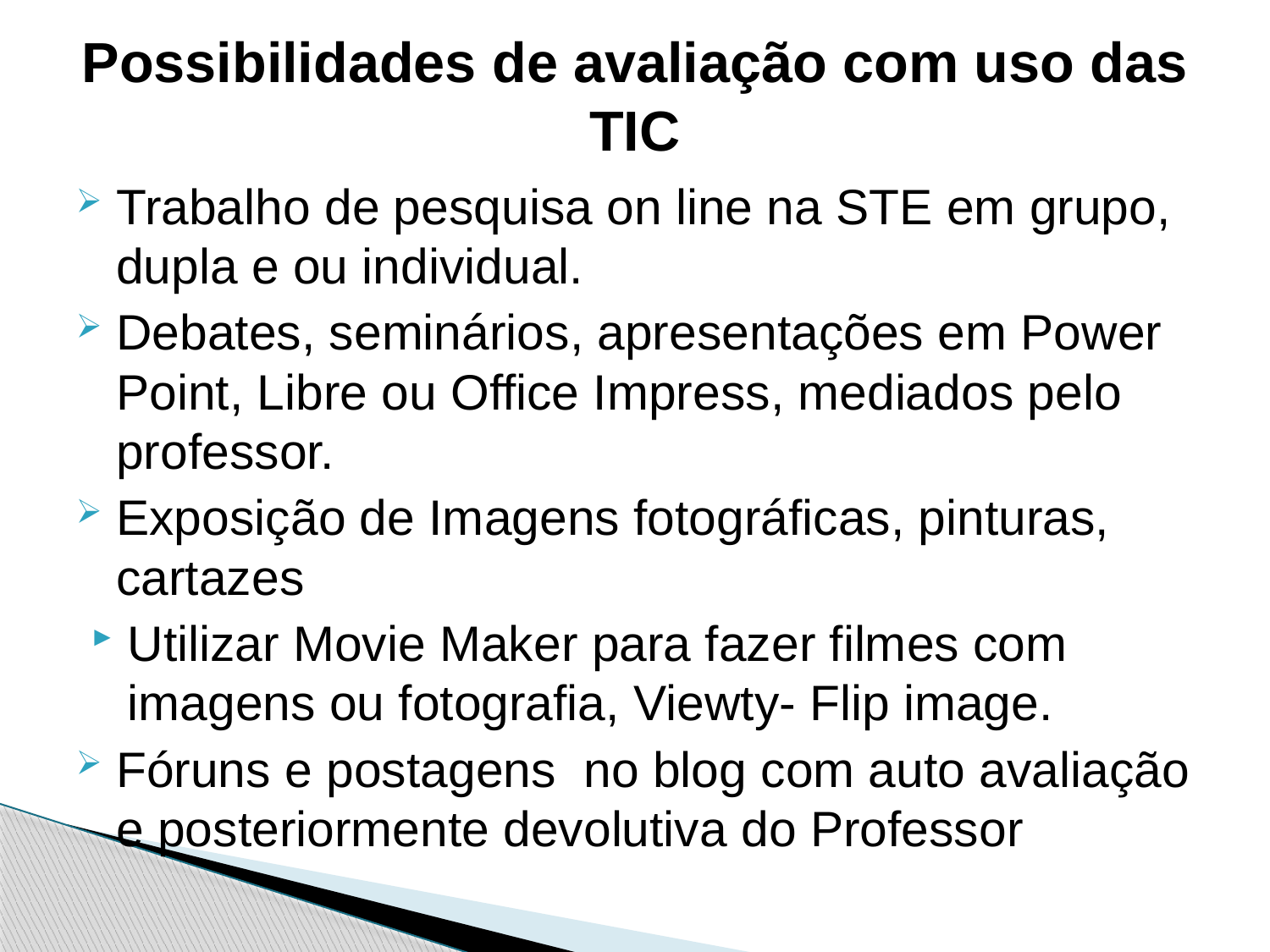

# Possibilidades de avaliação com uso das TIC
Trabalho de pesquisa on line na STE em grupo, dupla e ou individual.
Debates, seminários, apresentações em Power Point, Libre ou Office Impress, mediados pelo professor.
Exposição de Imagens fotográficas, pinturas, cartazes
Utilizar Movie Maker para fazer filmes com imagens ou fotografia, Viewty- Flip image.
Fóruns e postagens  no blog com auto avaliação e posteriormente devolutiva do Professor